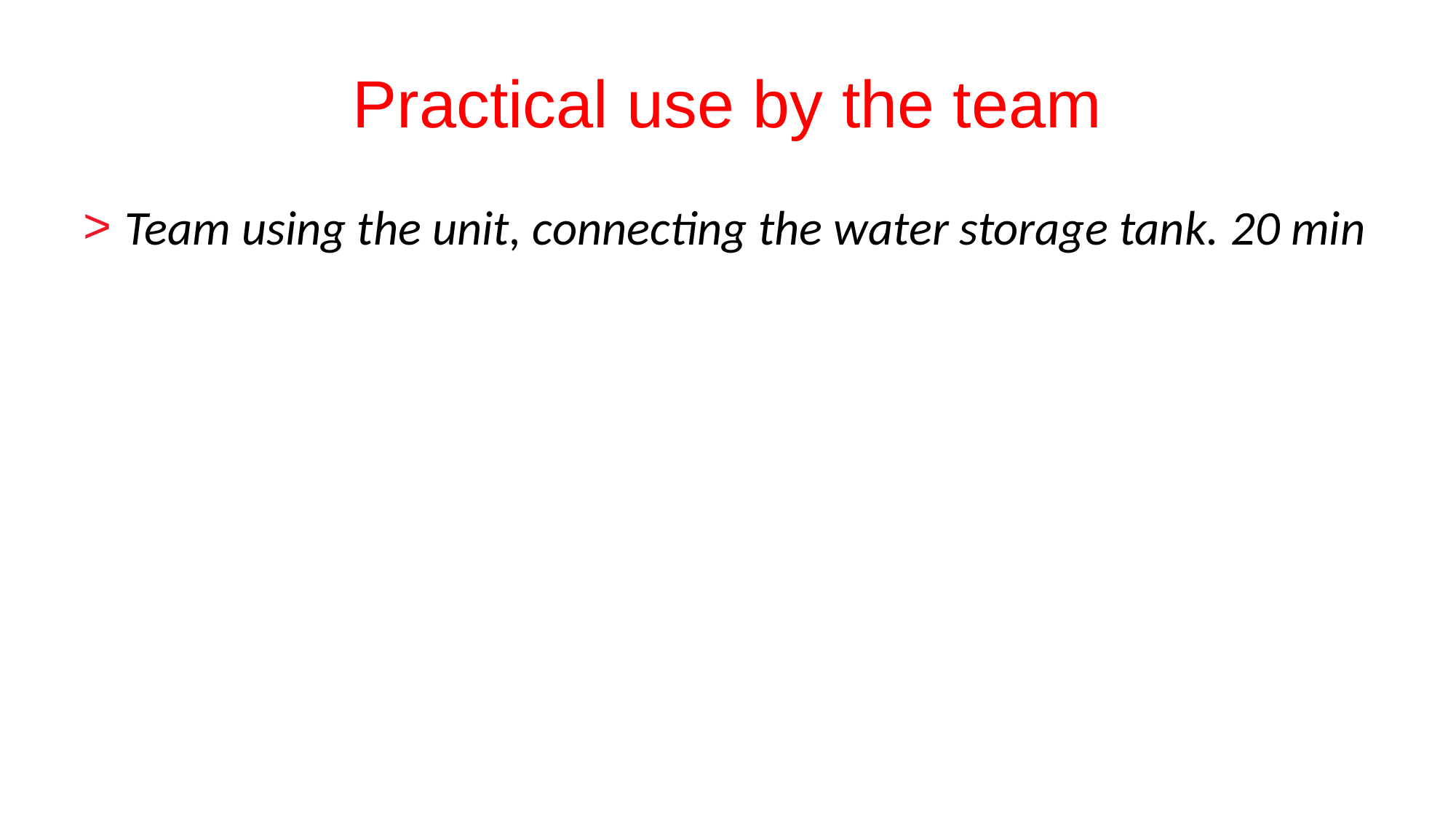

# Practical use by the team
Team using the unit, connecting the water storage tank. 20 min